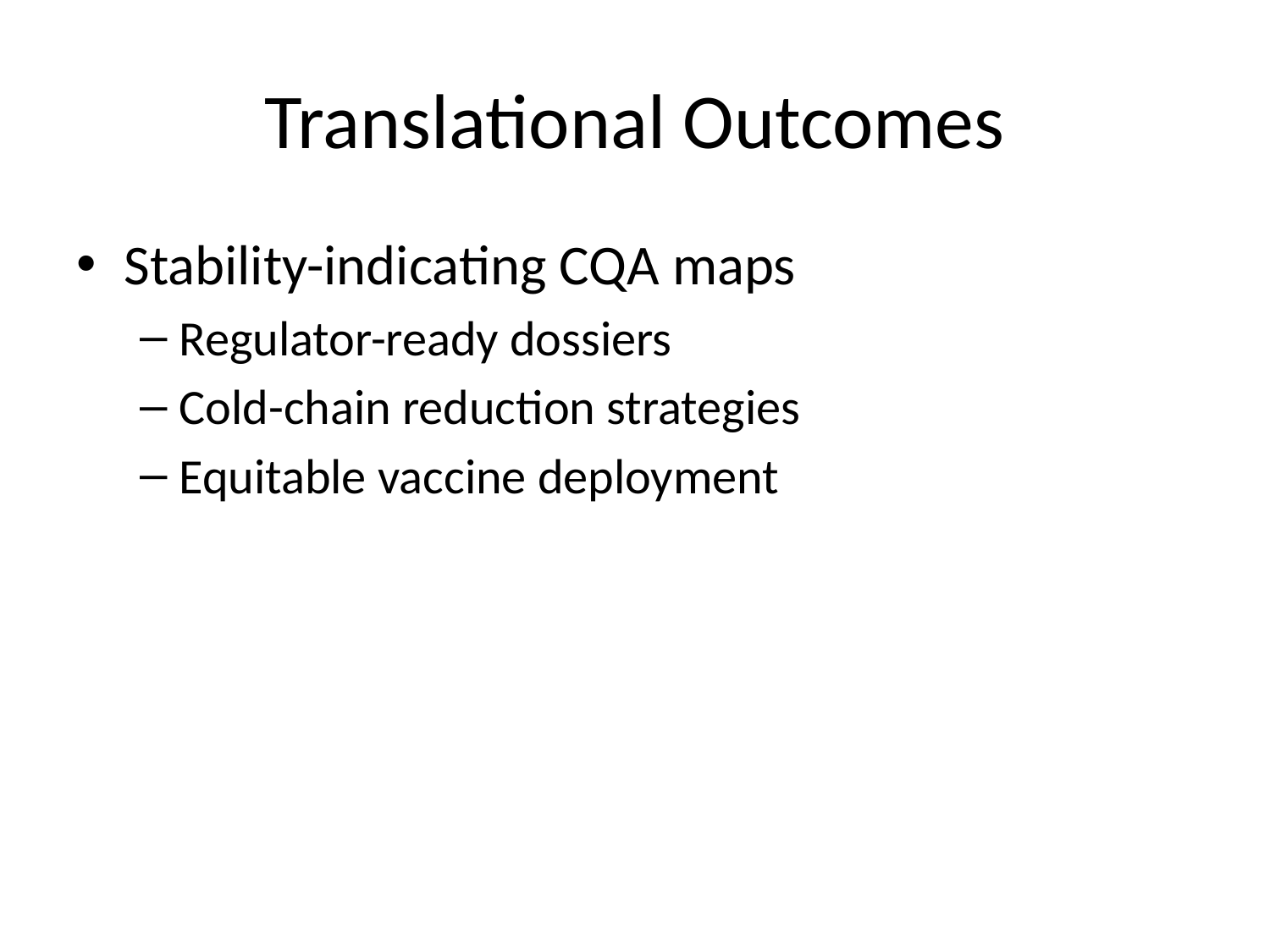

# Translational Outcomes
Stability-indicating CQA maps
Regulator-ready dossiers
Cold-chain reduction strategies
Equitable vaccine deployment